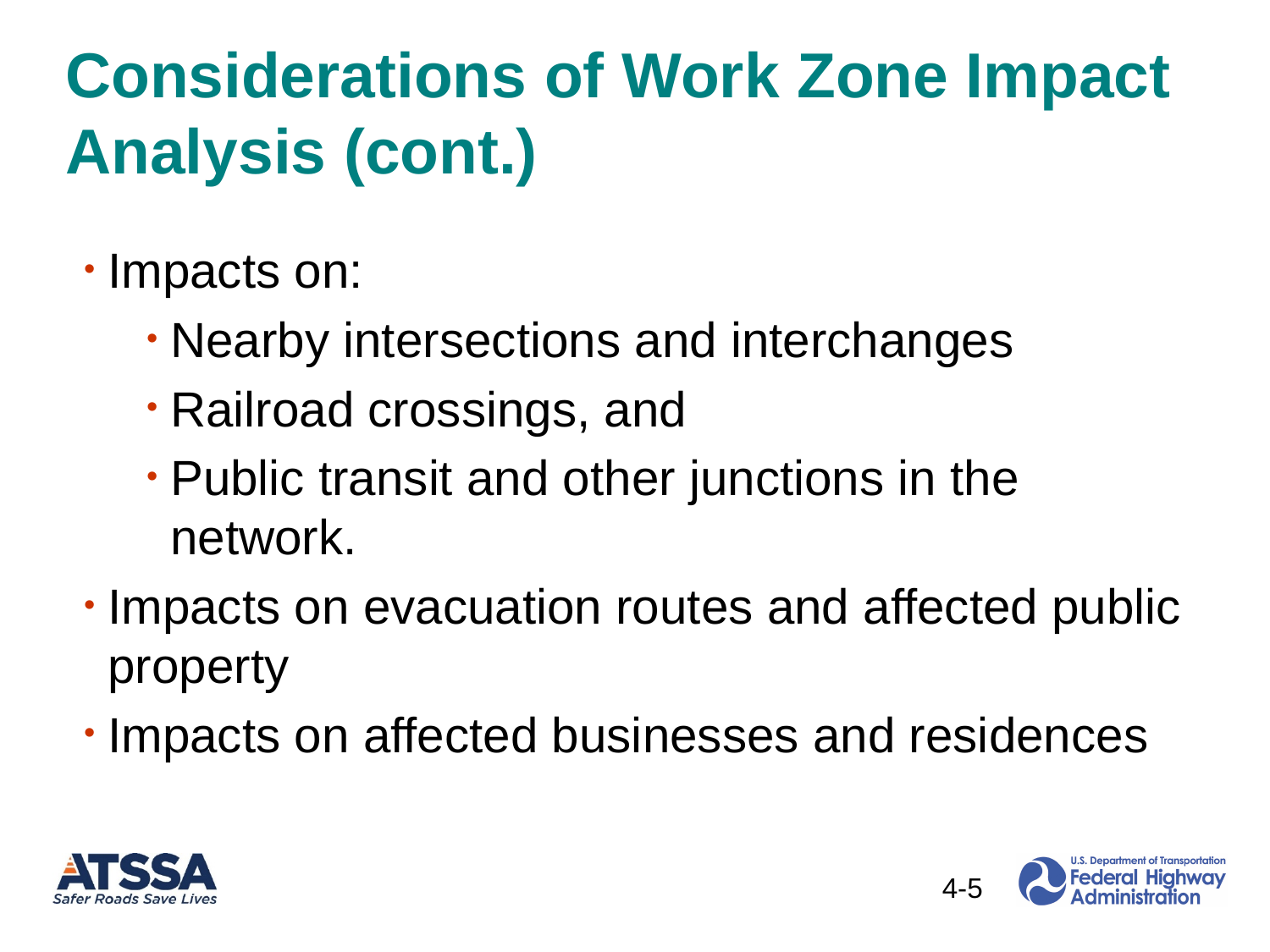

# Considerations of Work Zone Impact Analysis (cont.)
Impacts on:
Nearby intersections and interchanges
Railroad crossings, and
Public transit and other junctions in the network.
Impacts on evacuation routes and affected public property
Impacts on affected businesses and residences